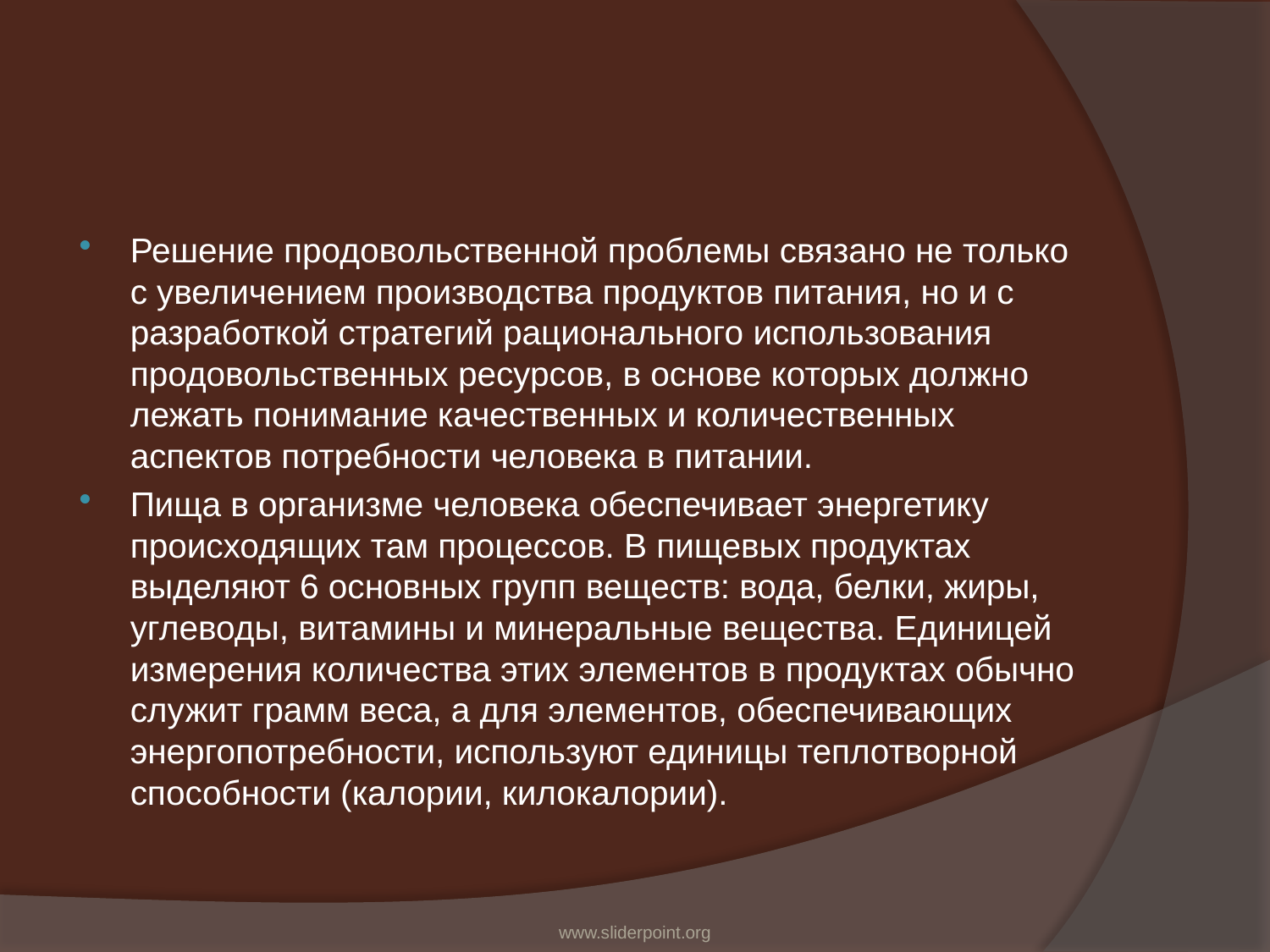

#
Решение продовольственной проблемы связано не только с увеличением производства продуктов питания, но и с разработкой стратегий рационального использования продовольственных ресурсов, в основе которых должно лежать понимание качественных и количественных аспектов потребности человека в питании.
Пища в организме человека обеспечивает энергетику происходящих там процессов. В пищевых продуктах выделяют 6 основных групп веществ: вода, белки, жиры, углеводы, витамины и минеральные вещества. Единицей измерения количества этих элементов в продуктах обычно служит грамм веса, а для элементов, обеспечивающих энергопотребности, используют единицы теплотворной способности (калории, килокалории).

www.sliderpoint.org